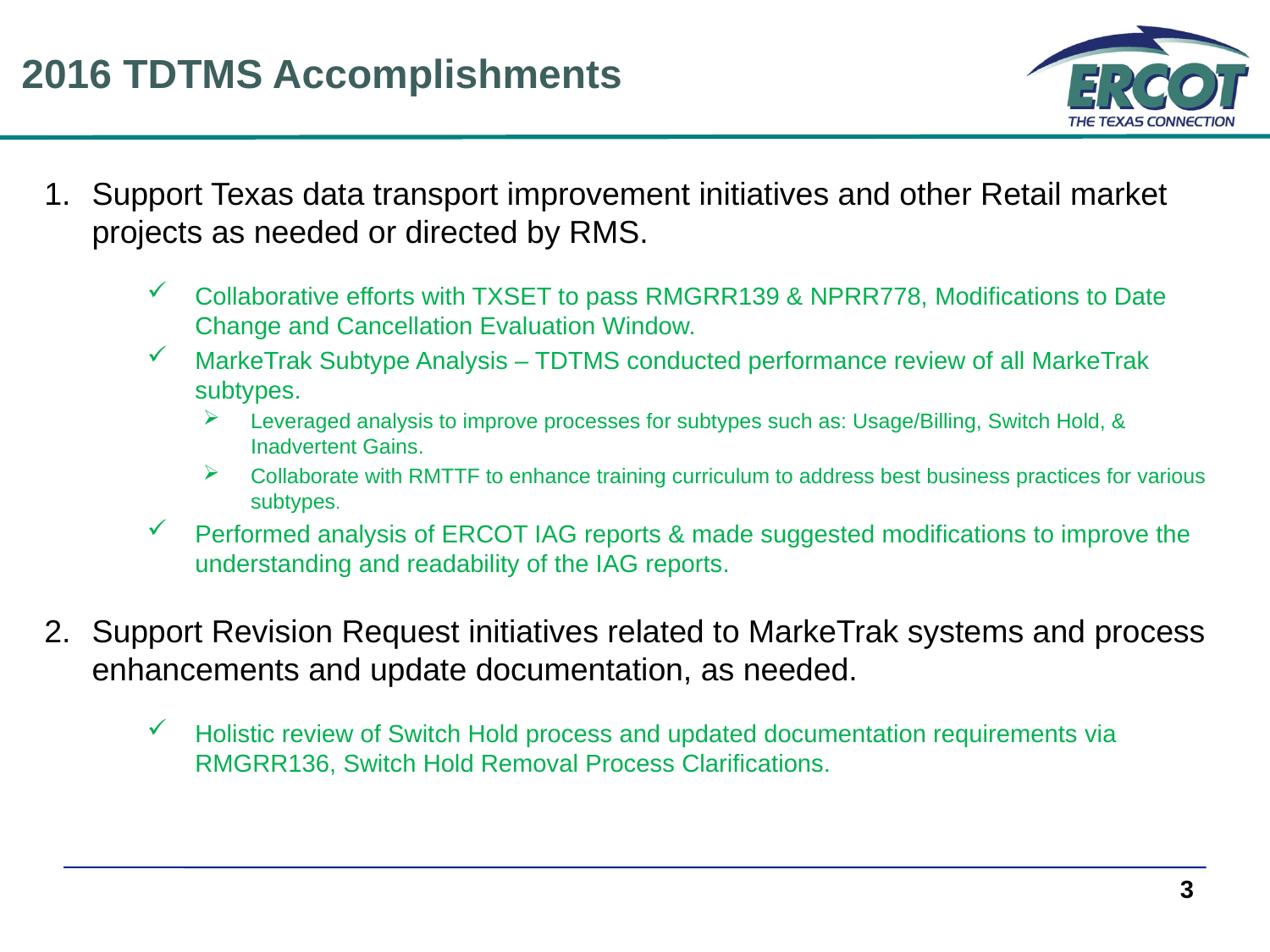

2016 TDTMS Accomplishments

Support Texas data transport improvement initiatives and other Retail market projects as needed or directed by RMS.

Collaborative efforts with TXSET to pass RMGRR139 & NPRR778, Modifications to Date Change and Cancellation Evaluation Window.
MarkeTrak Subtype Analysis – TDTMS conducted performance review of all MarkeTrak subtypes.
Leveraged analysis to improve processes for subtypes such as: Usage/Billing, Switch Hold, & Inadvertent Gains.
Collaborate with RMTTF to enhance training curriculum to address best business practices for various subtypes.
Performed analysis of ERCOT IAG reports & made suggested modifications to improve the understanding and readability of the IAG reports.

Support Revision Request initiatives related to MarkeTrak systems and process enhancements and update documentation, as needed.

Holistic review of Switch Hold process and updated documentation requirements via RMGRR136, Switch Hold Removal Process Clarifications.
3